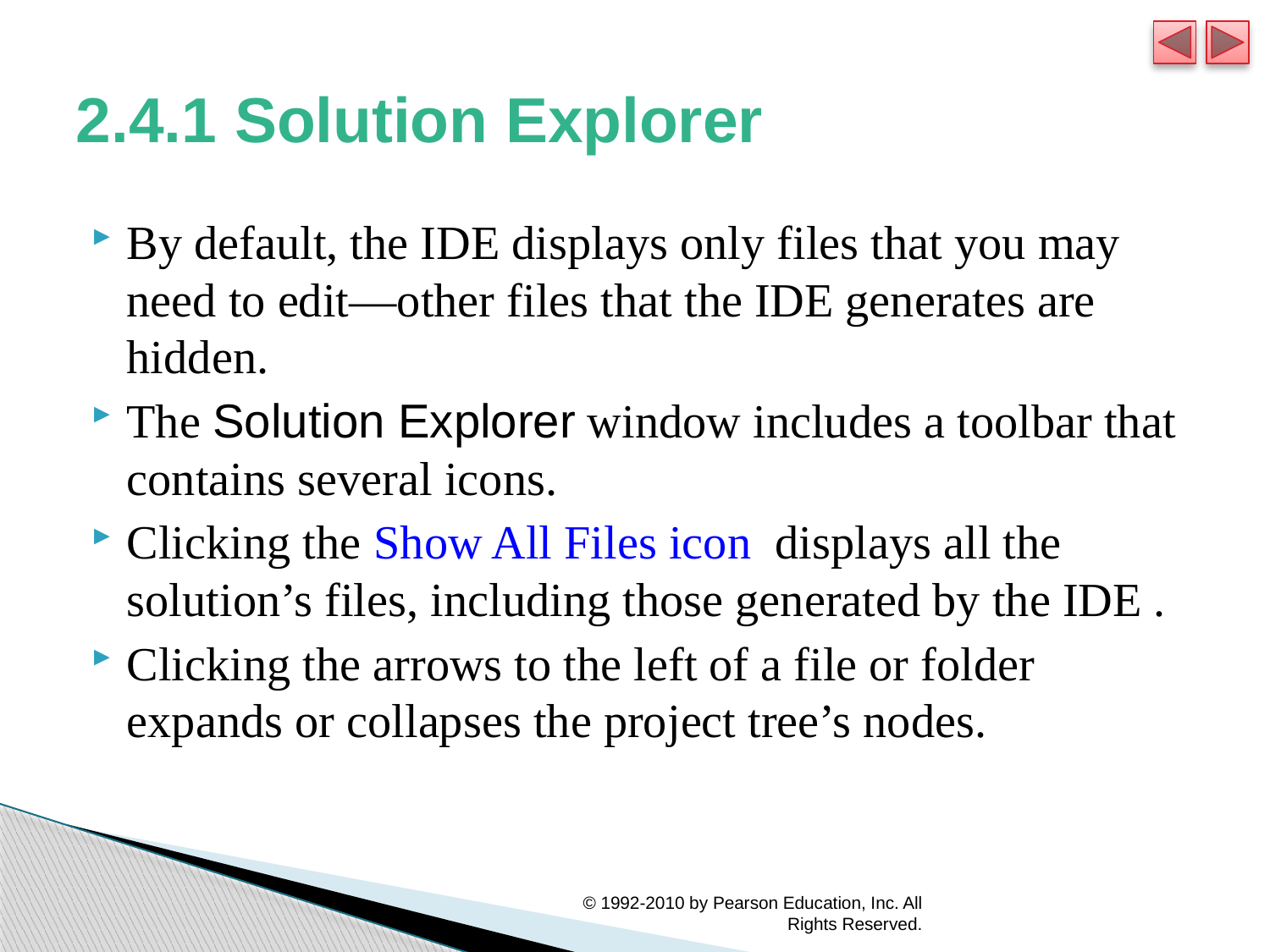

# 2.4.1 Solution Explorer
By default, the IDE displays only files that you may need to edit—other files that the IDE generates are hidden.
The Solution Explorer window includes a toolbar that contains several icons.
Clicking the Show All Files icon  displays all the solution’s files, including those generated by the IDE .
Clicking the arrows to the left of a file or folder expands or collapses the project tree’s nodes.
© 1992-2010 by Pearson Education, Inc. All Rights Reserved.